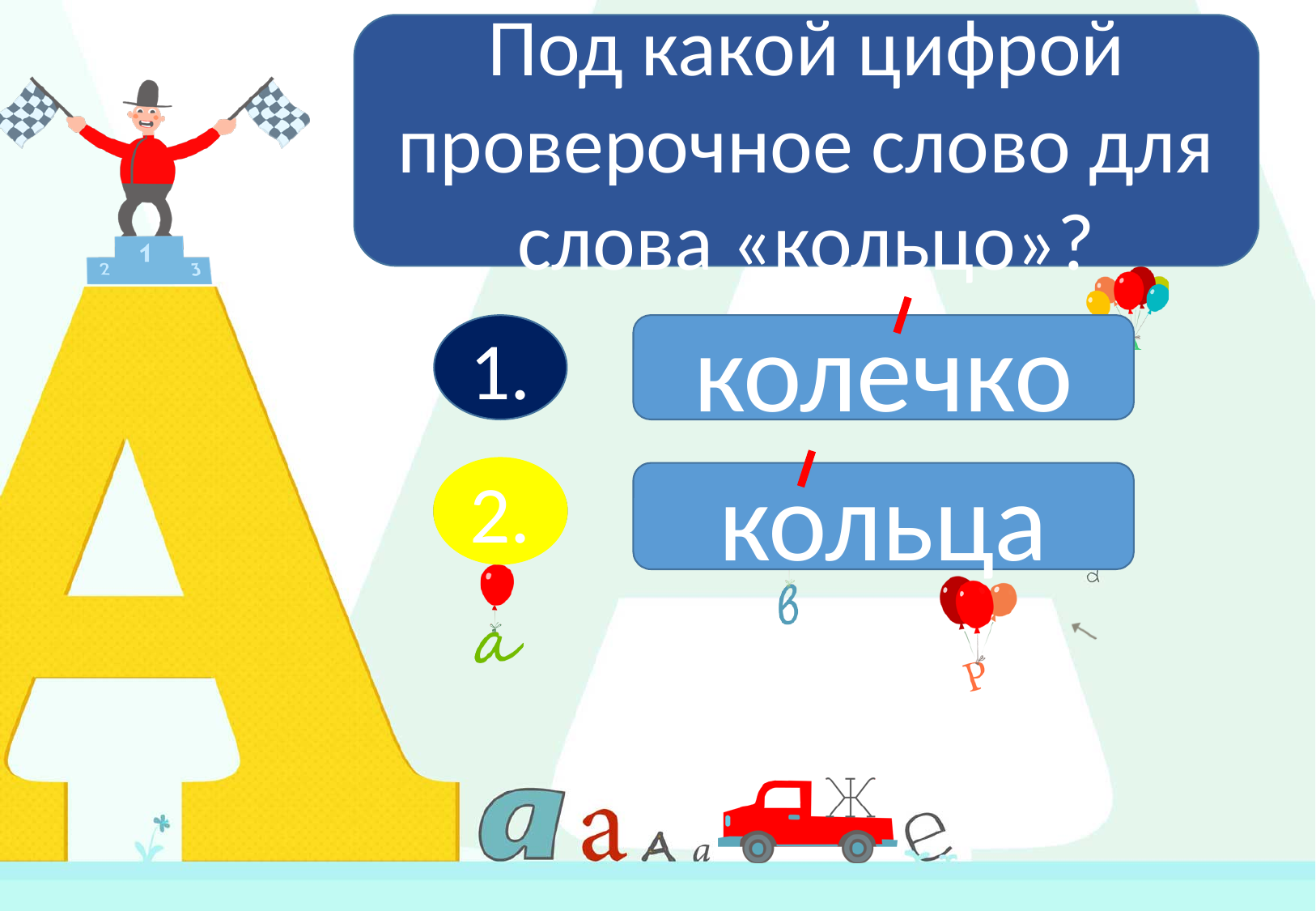

Под какой цифрой проверочное слово для слова «кольцо»?
1.
колечко
2.
2.
кольца